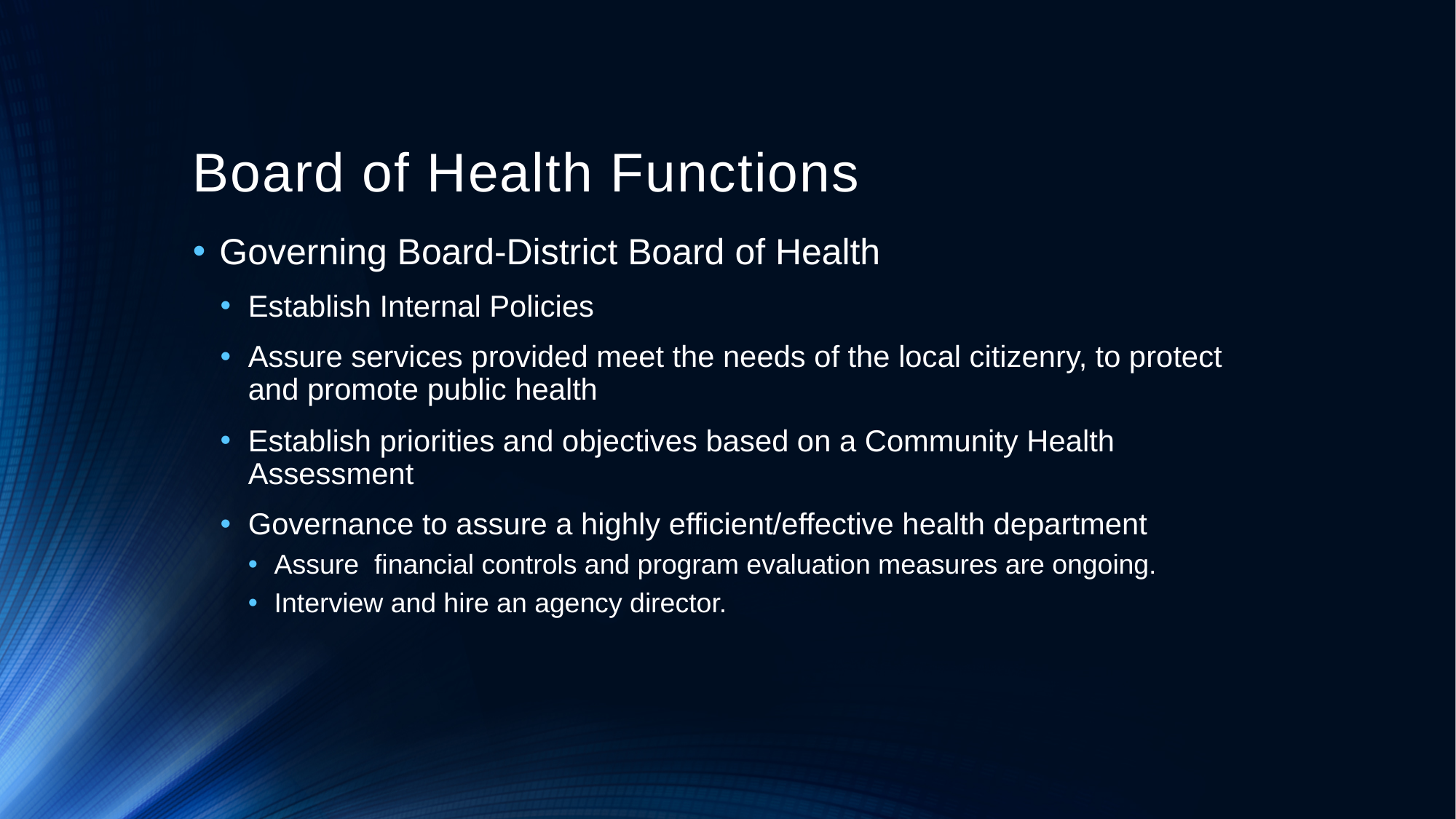

# Board of Health Functions
Governing Board-District Board of Health
Establish Internal Policies
Assure services provided meet the needs of the local citizenry, to protect and promote public health
Establish priorities and objectives based on a Community Health Assessment
Governance to assure a highly efficient/effective health department
Assure  financial controls and program evaluation measures are ongoing.
Interview and hire an agency director.